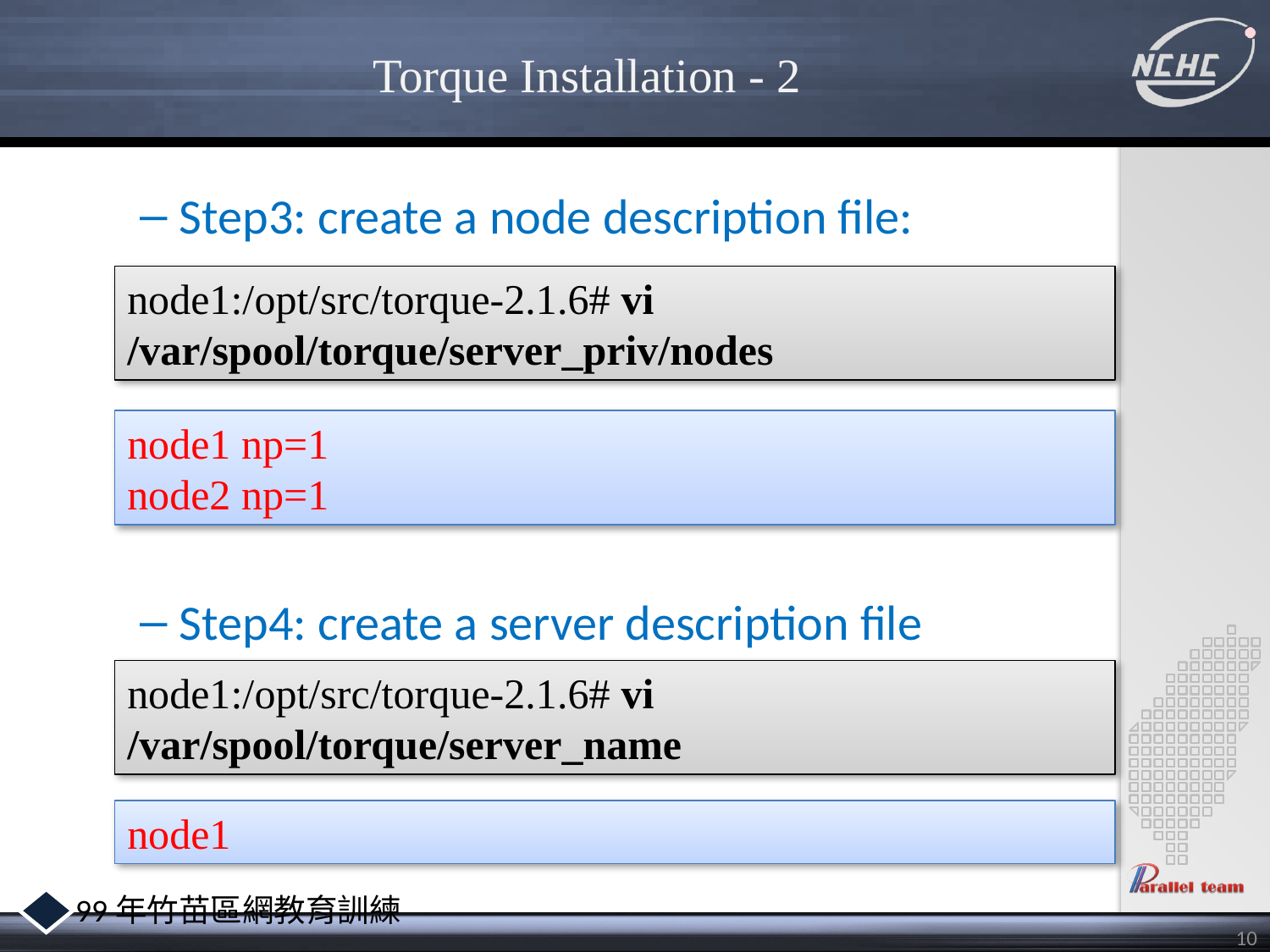

# Torque Installation - 2
Step3: create a node description file:

Step4: create a server description file contains the name of the PBS server:

node1:/opt/src/torque-2.1.6# vi /var/spool/torque/server_priv/nodes
node1 np=1
node2 np=1
node1:/opt/src/torque-2.1.6# vi /var/spool/torque/server_name
node1
10